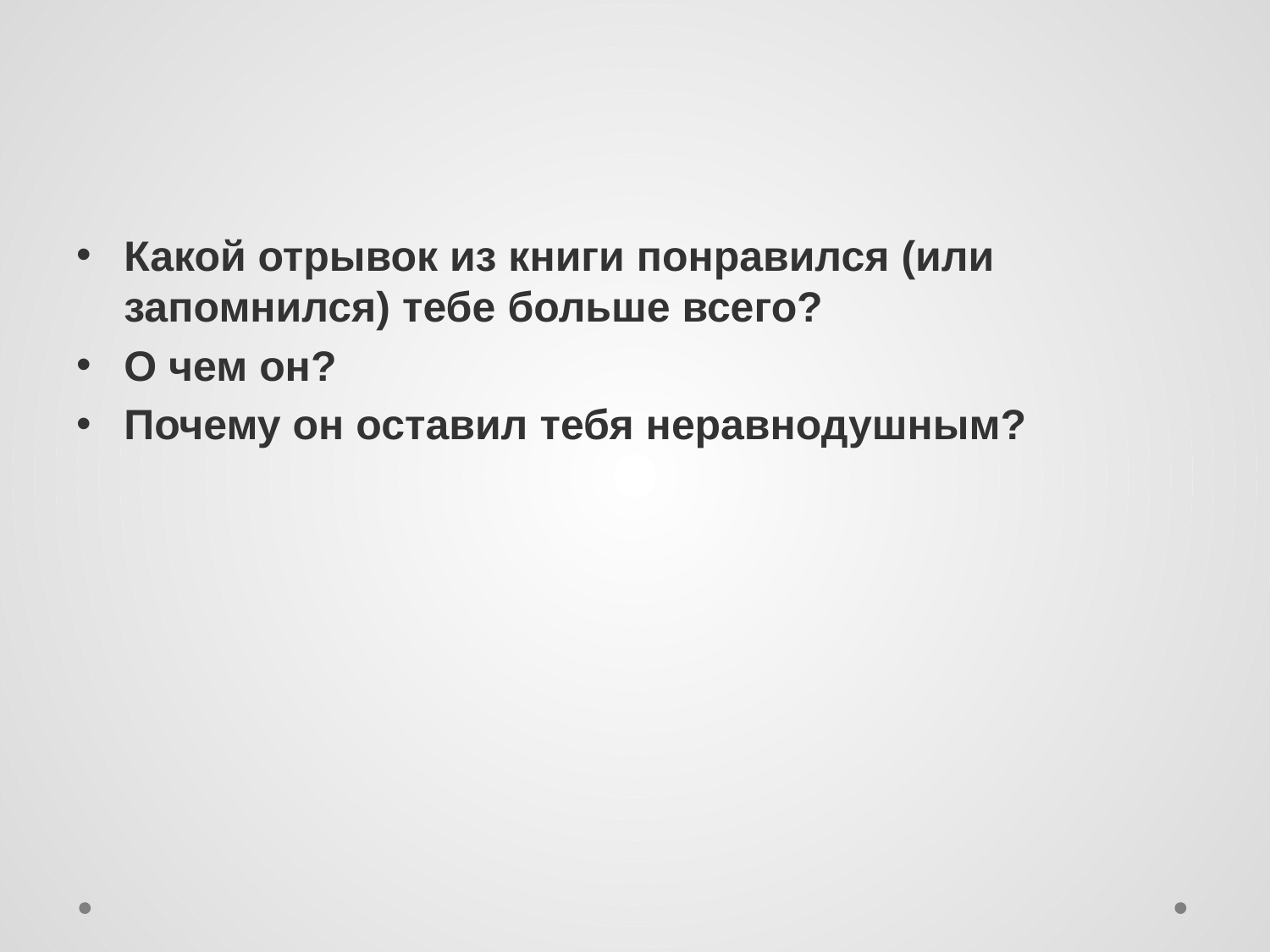

Какой отрывок из книги понравился (или запомнился) тебе больше всего?
О чем он?
Почему он оставил тебя неравнодушным?